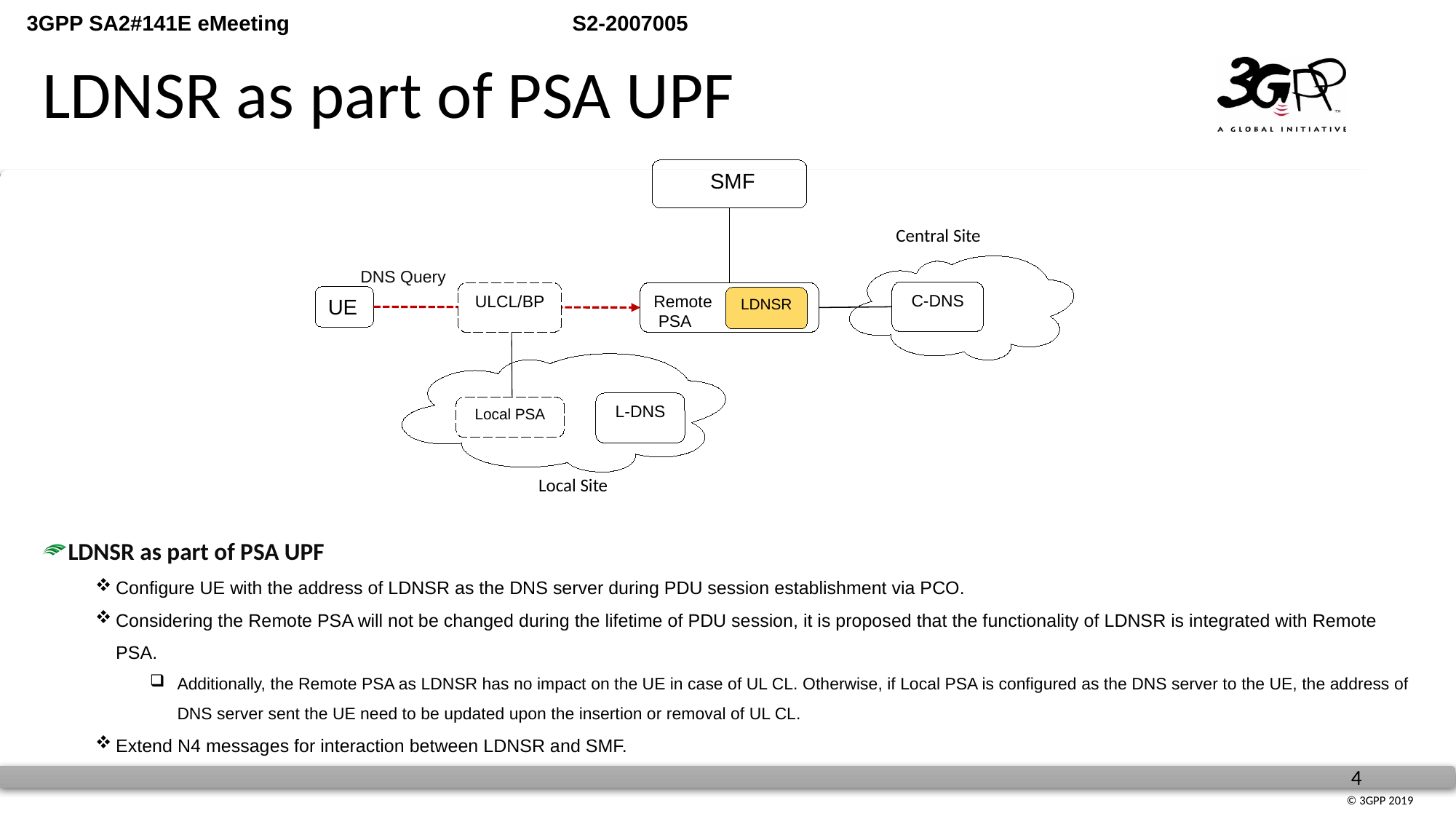

# LDNSR as part of PSA UPF
 SMF
Central Site

DNS Query
C-DNS
ULCL/BP
Remote
 PSA
UE
LDNSR

L-DNS
Local PSA
Local Site
LDNSR as part of PSA UPF
Configure UE with the address of LDNSR as the DNS server during PDU session establishment via PCO.
Considering the Remote PSA will not be changed during the lifetime of PDU session, it is proposed that the functionality of LDNSR is integrated with Remote PSA.
Additionally, the Remote PSA as LDNSR has no impact on the UE in case of UL CL. Otherwise, if Local PSA is configured as the DNS server to the UE, the address of DNS server sent the UE need to be updated upon the insertion or removal of UL CL.
Extend N4 messages for interaction between LDNSR and SMF.